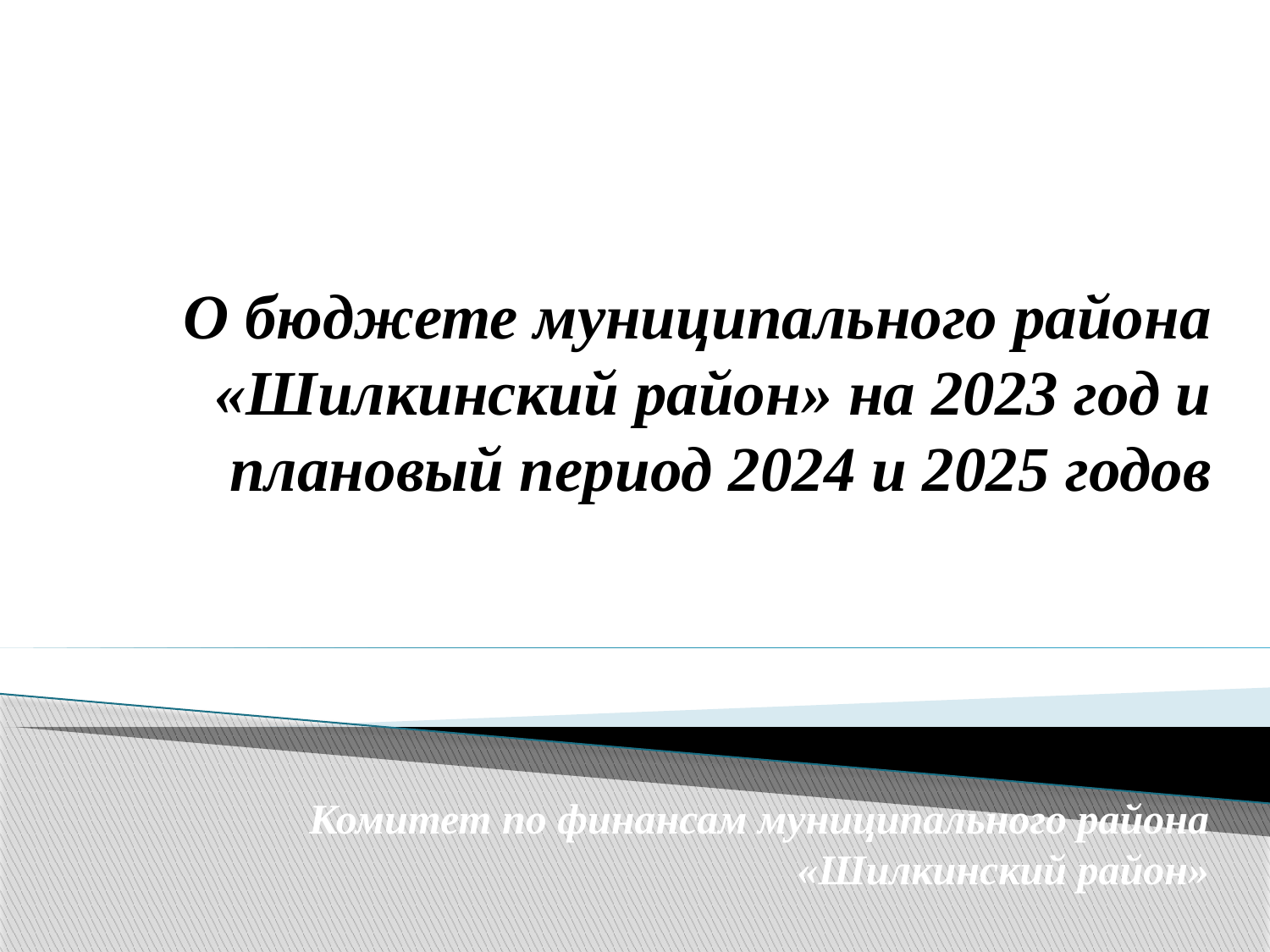

# О бюджете муниципального района «Шилкинский район» на 2023 год и плановый период 2024 и 2025 годов
Комитет по финансам муниципального района «Шилкинский район»